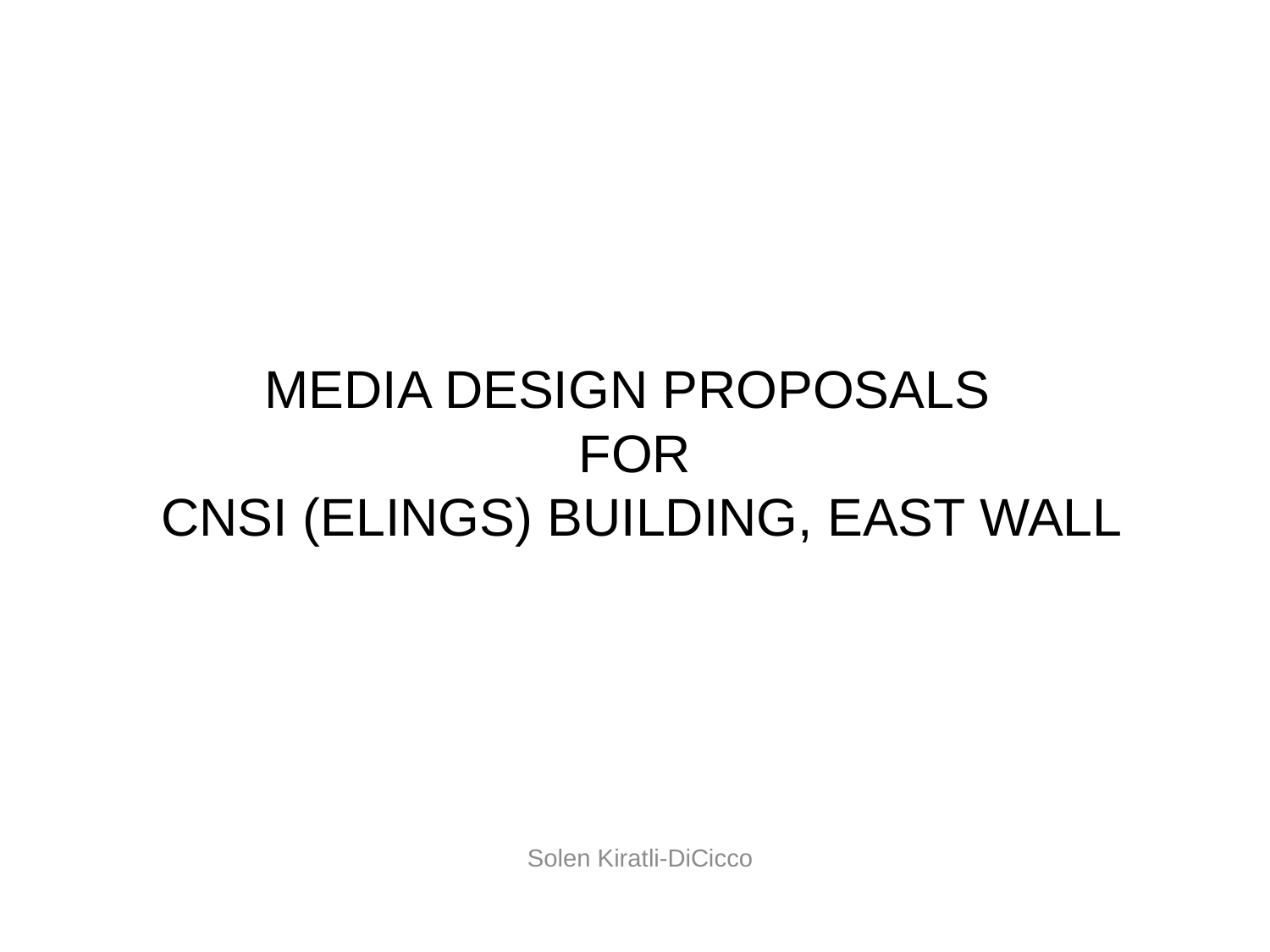

# MEDIA DESIGN PROPOSALS FOR CNSI (ELINGS) BUILDING, EAST WALL
Solen Kiratli-DiCicco